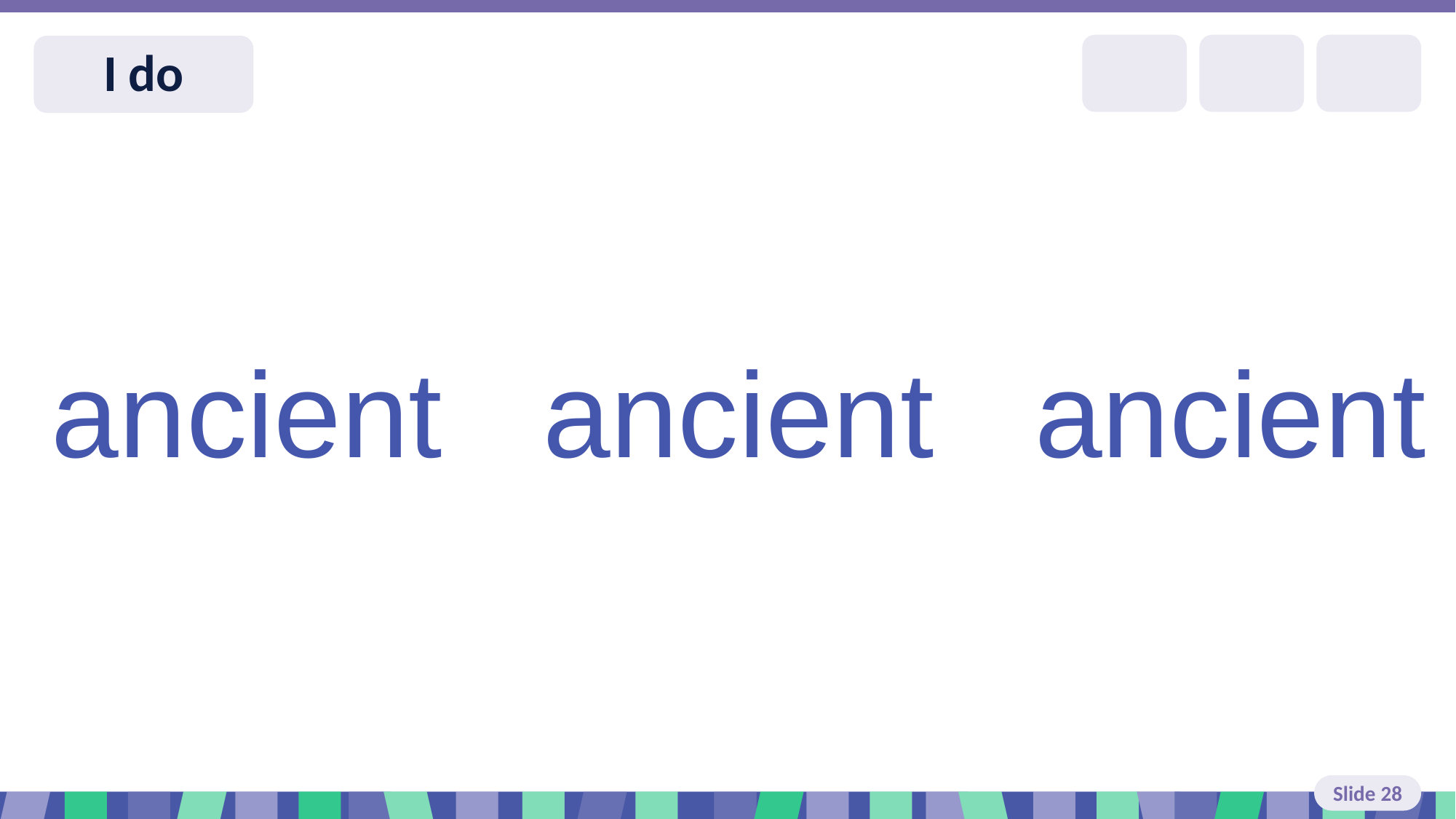

Slide 28 I do
ancient   ancient   ancient